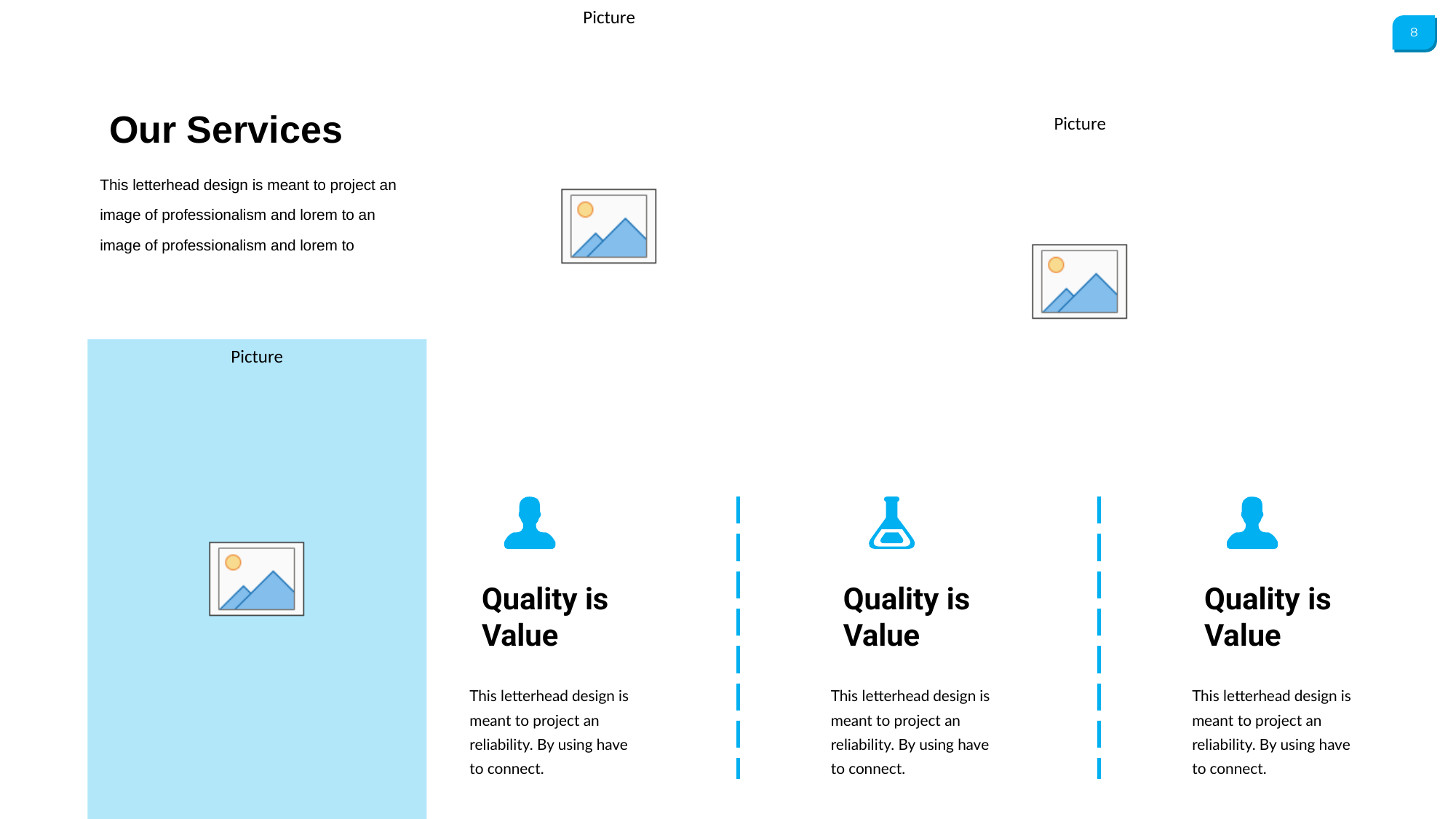

Our Services

This letterhead design is meant to project an image of professionalism and lorem to an image of professionalism and lorem to

Quality is
Value
This letterhead design is meant to project an reliability. By using have to connect.

Quality is
Value
This letterhead design is meant to project an reliability. By using have to connect.

Quality is
Value
This letterhead design is meant to project an reliability. By using have to connect.